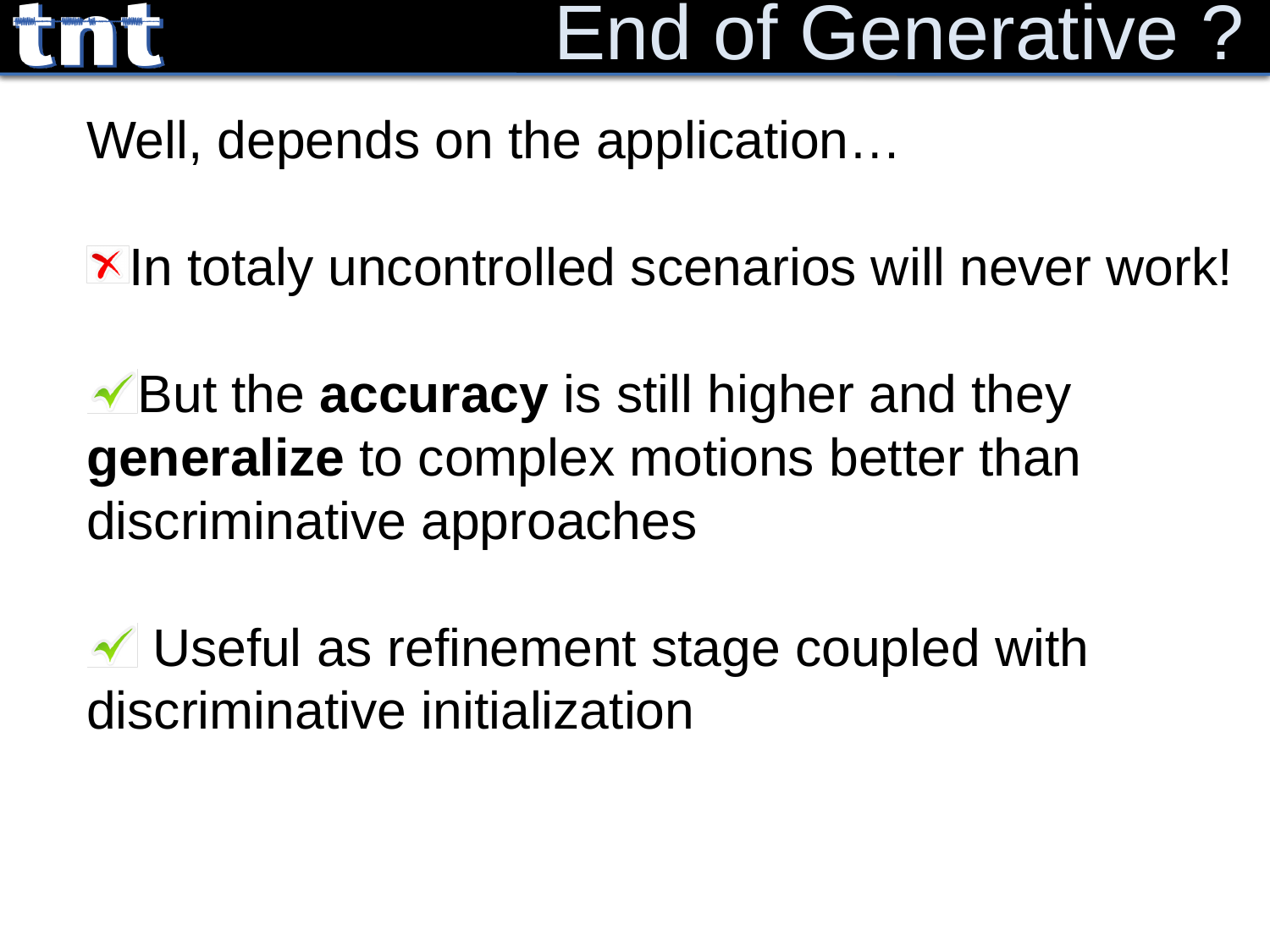

# End of Generative ?
Well, depends on the application…

In totaly uncontrolled scenarios will never work!

But the accuracy is still higher and they generalize to complex motions better than discriminative approaches

 Useful as refinement stage coupled with discriminative initialization